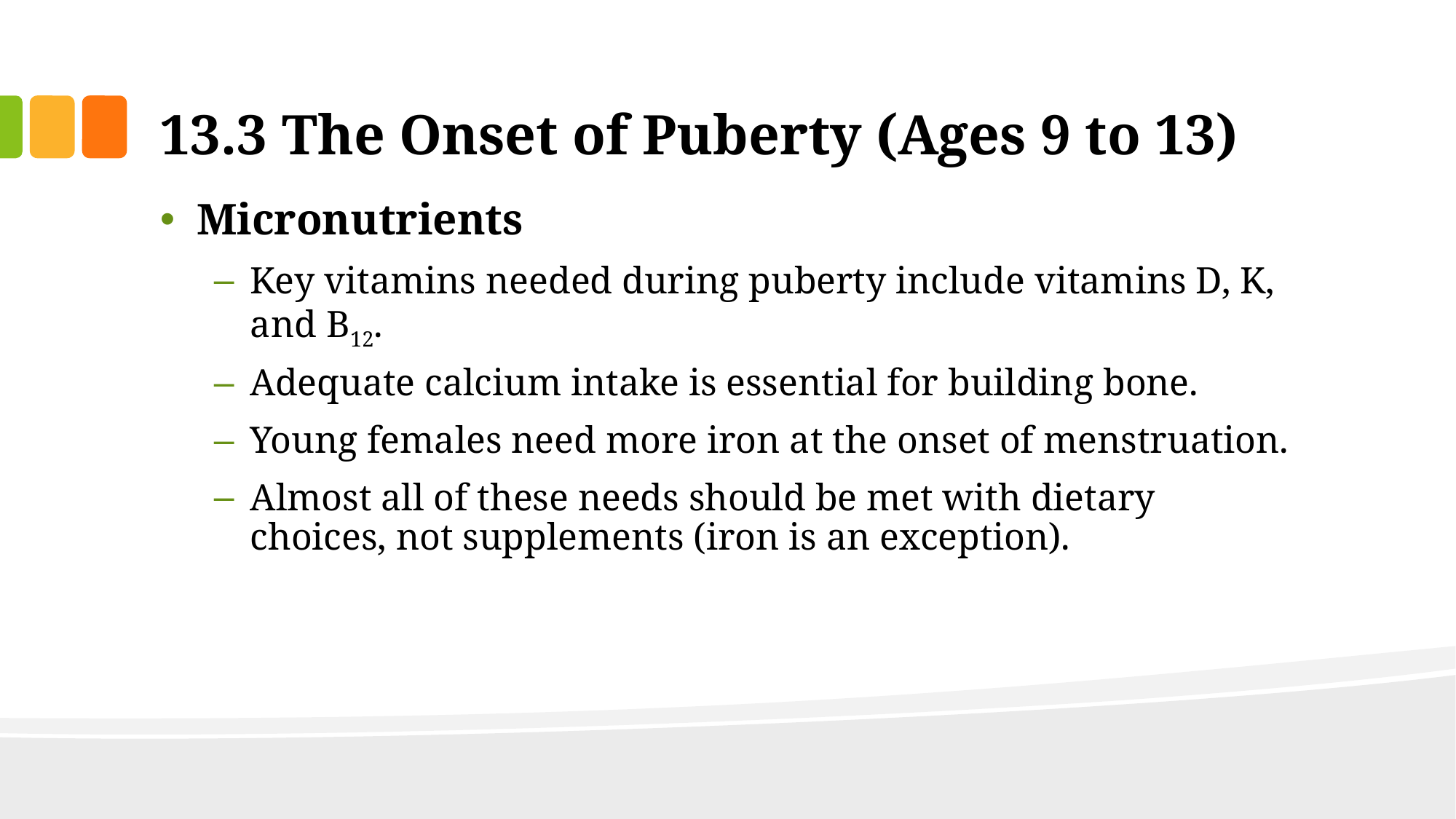

# 13.3 The Onset of Puberty (Ages 9 to 13)
Micronutrients
Key vitamins needed during puberty include vitamins D, K, and B12.
Adequate calcium intake is essential for building bone.
Young females need more iron at the onset of menstruation.
Almost all of these needs should be met with dietary choices, not supplements (iron is an exception).